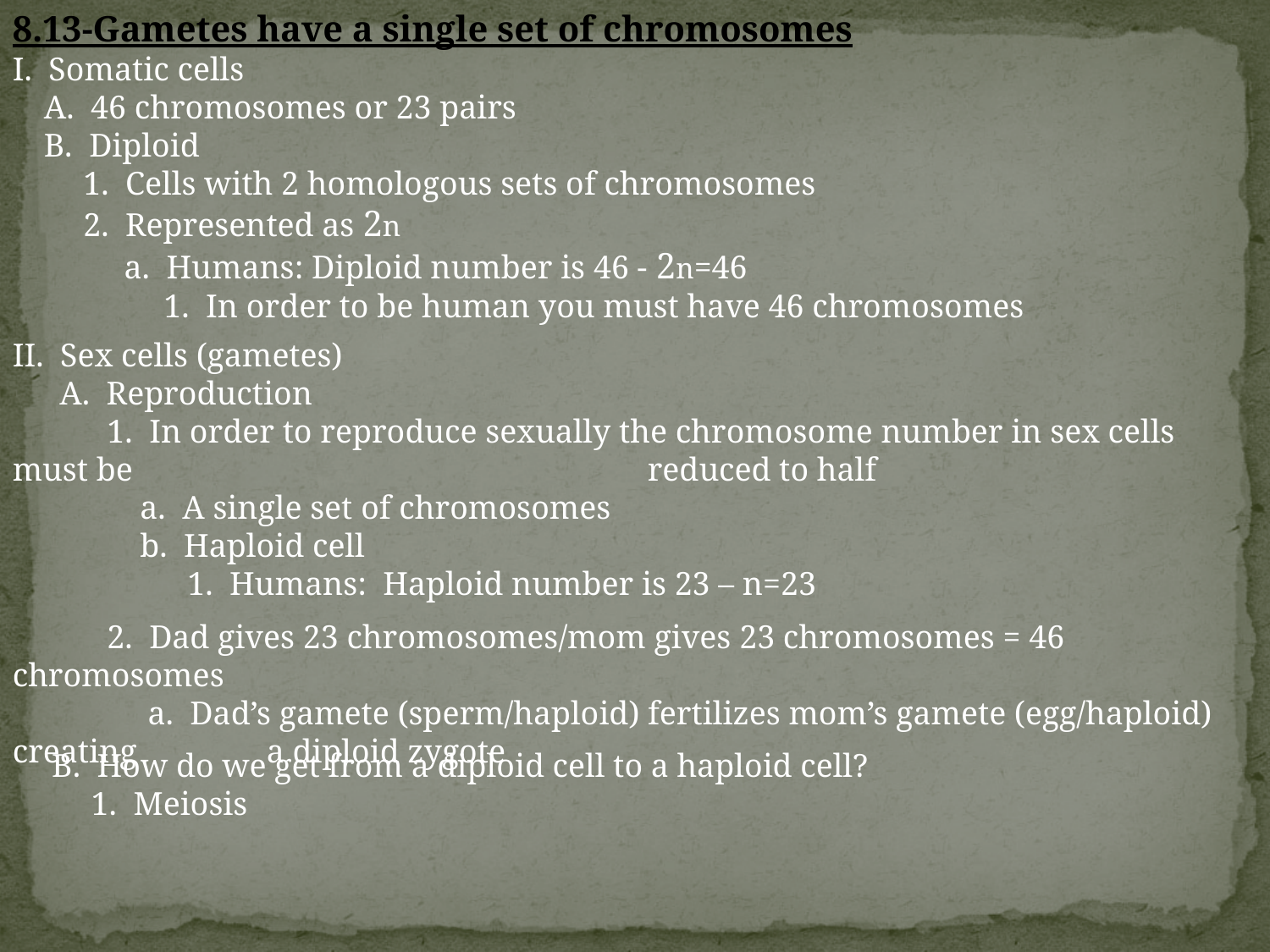

8.13-Gametes have a single set of chromosomes
I.  Somatic cells
	A.  46 chromosomes or 23 pairs
	B.  Diploid
		1.  Cells with 2 homologous sets of chromosomes
		2.  Represented as 2n
			a.  Humans: Diploid number is 46 - 2n=46
				1.  In order to be human you must have 46 chromosomes
II.  Sex cells (gametes)
	A.  Reproduction
		1.  In order to reproduce sexually the chromosome number in sex cells must be 				reduced to half
			a.  A single set of chromosomes
			b.  Haploid cell
				1.  Humans:  Haploid number is 23 – n=23
	2.  Dad gives 23 chromosomes/mom gives 23 chromosomes = 46 chromosomes
		a.  Dad’s gamete (sperm/haploid) fertilizes mom’s gamete (egg/haploid) creating 			a diploid zygote
	B.  How do we get from a diploid cell to a haploid cell?
		1.  Meiosis